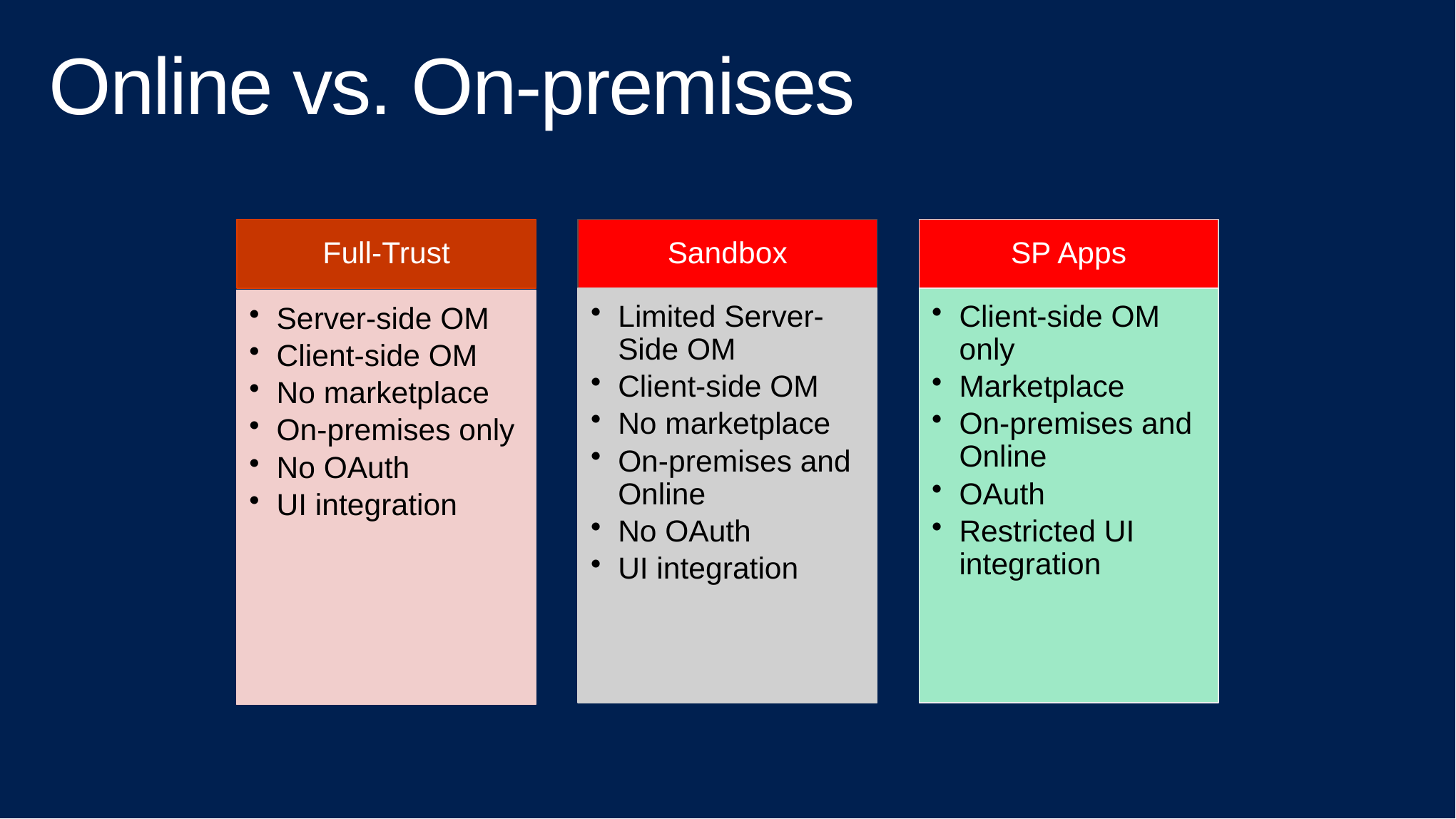

# Online vs. On-premises
Full-Trust
Sandbox
SP Apps
Limited Server-Side OM
Client-side OM
No marketplace
On-premises and Online
No OAuth
UI integration
Client-side OM only
Marketplace
On-premises and Online
OAuth
Restricted UI integration

Server-side OM
Client-side OM
No marketplace
On-premises only
No OAuth
UI integration